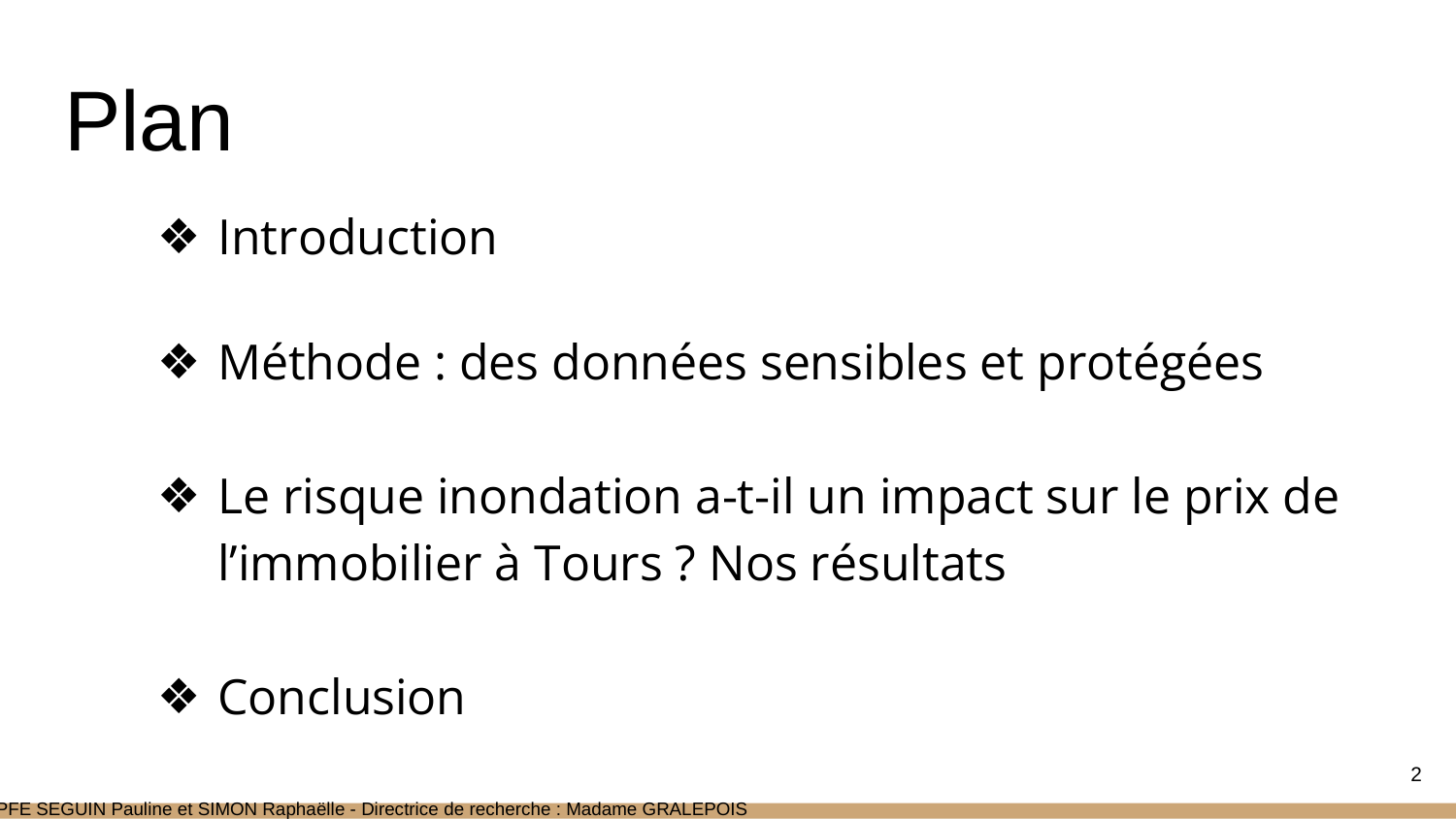

# Plan
Introduction
Méthode : des données sensibles et protégées
Le risque inondation a-t-il un impact sur le prix de l’immobilier à Tours ? Nos résultats
Conclusion
2
PFE SEGUIN Pauline et SIMON Raphaëlle - Directrice de recherche : Madame GRALEPOIS